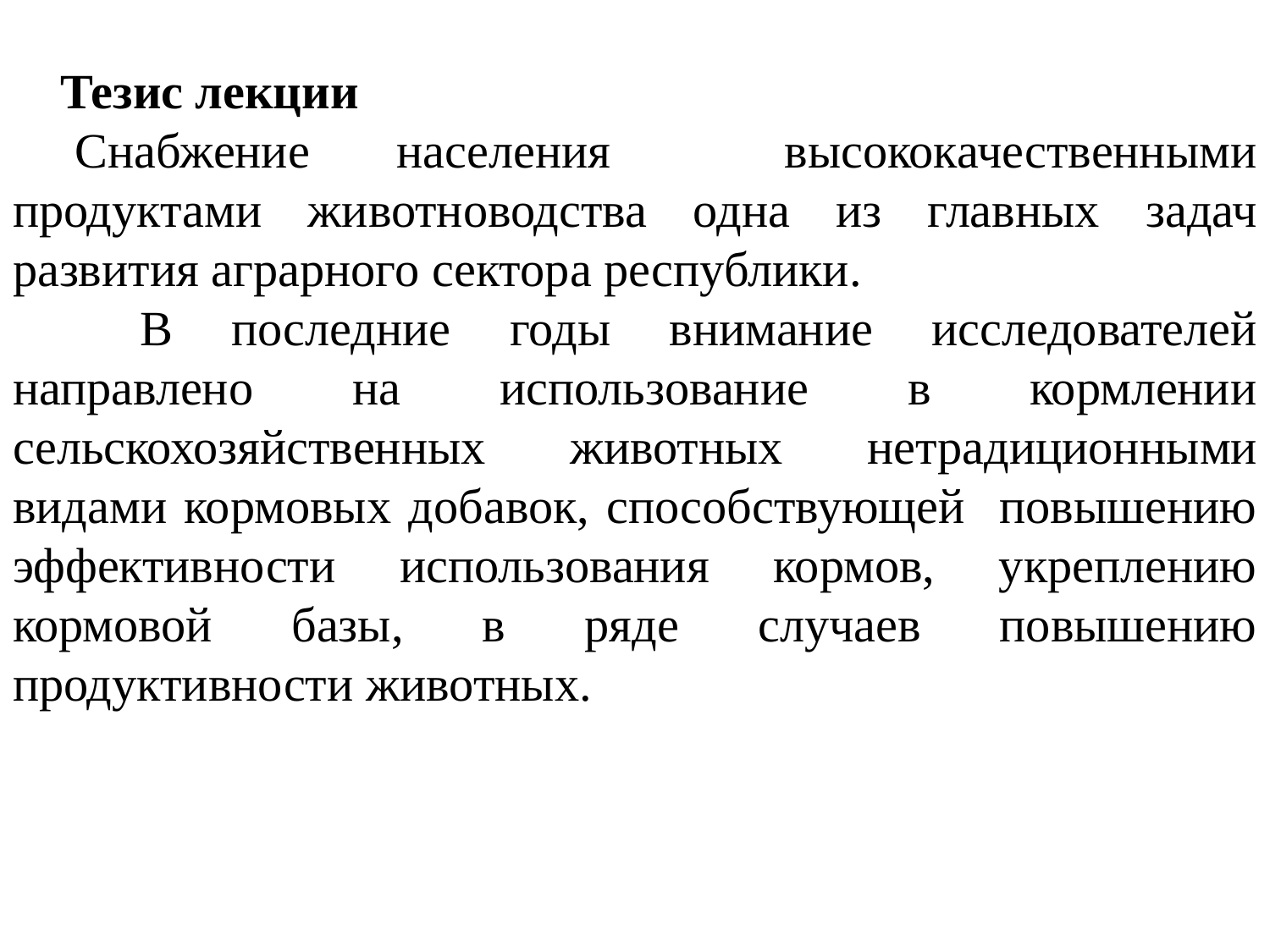

Тезис лекции
Снабжение населения  высококачественными продуктами животноводства одна из главных задач развития аграрного сектора республики.
	В последние годы внимание исследователей направлено на использование в кормлении сельскохозяйственных животных нетрадиционными видами кормовых добавок, способствующей  повышению эффективности использования кормов, укреплению кормовой базы, в ряде случаев повышению продуктивности животных.